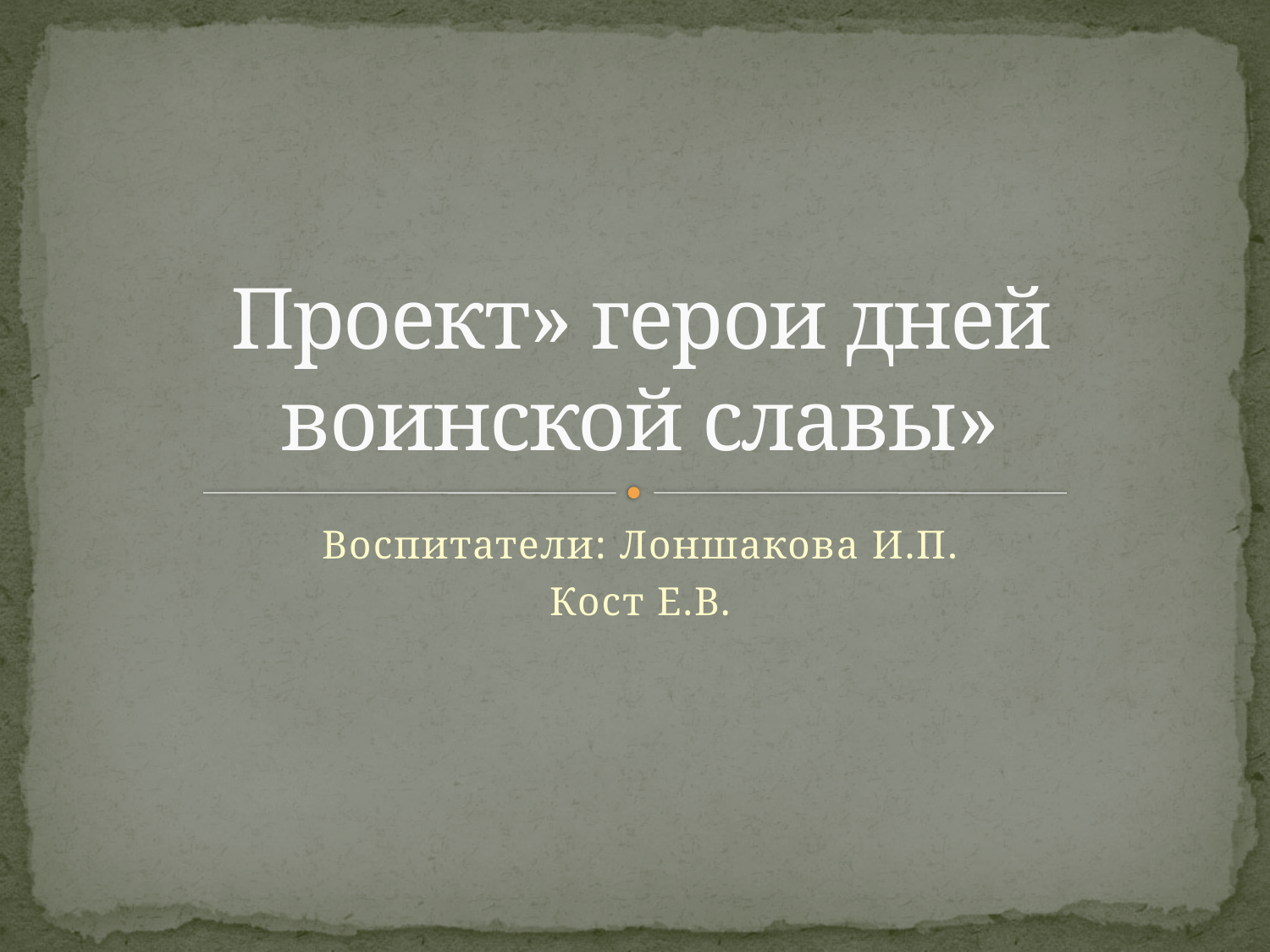

# Проект» герои дней воинской славы»
Воспитатели: Лоншакова И.П.
Кост Е.В.